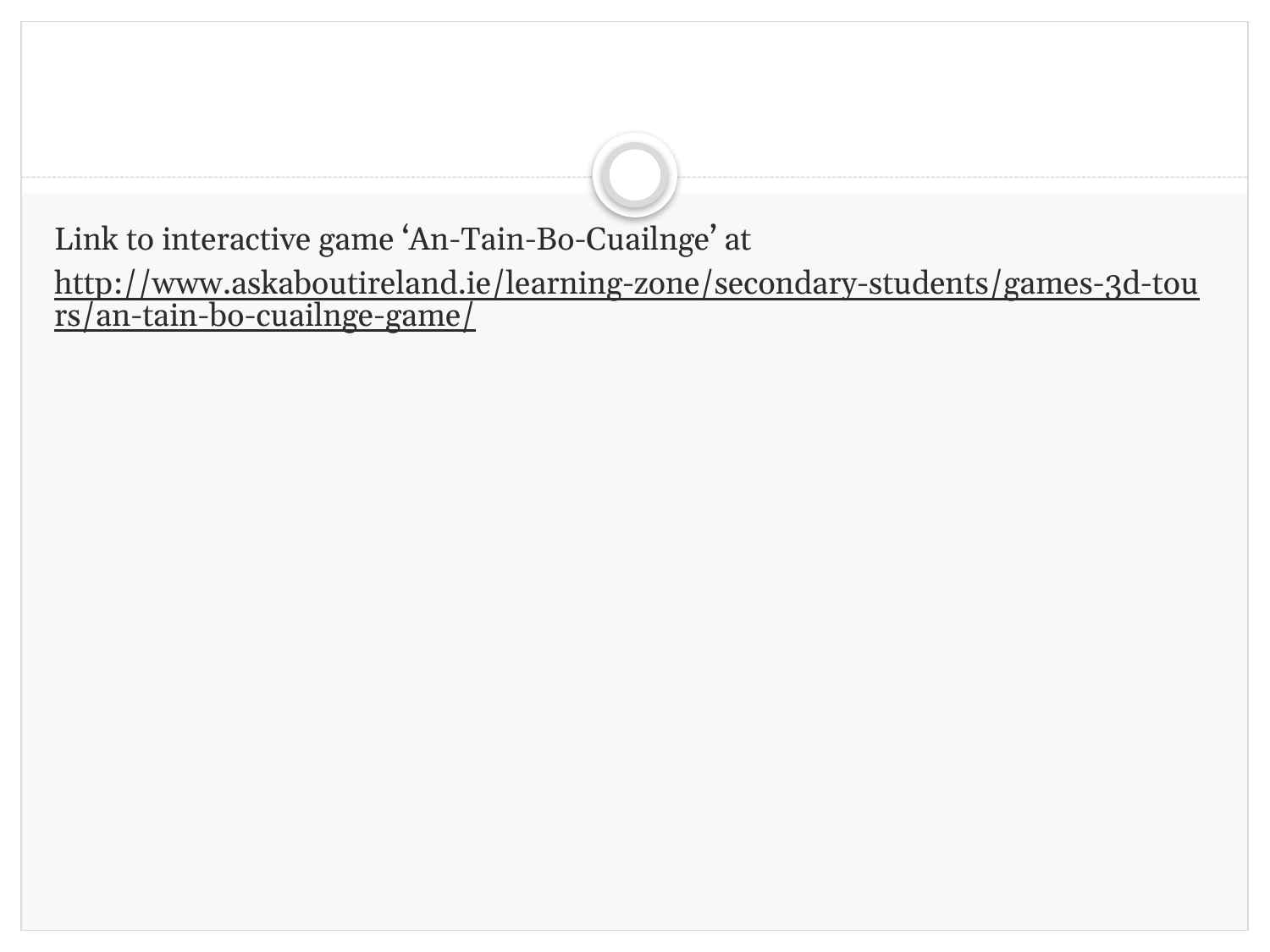

Link to interactive game ‘An-Tain-Bo-Cuailnge’ at
http://www.askaboutireland.ie/learning-zone/secondary-students/games-3d-tours/an-tain-bo-cuailnge-game/